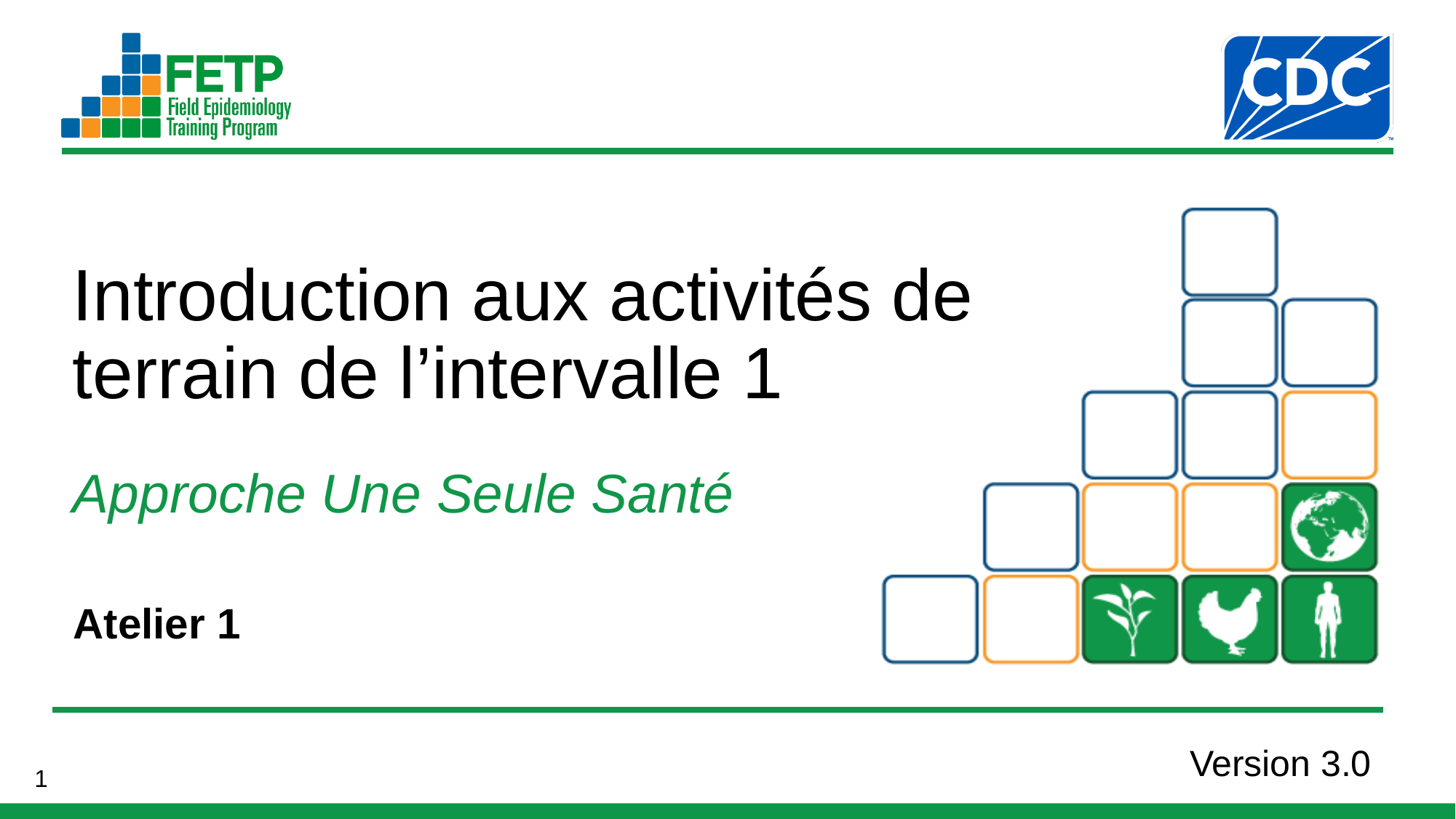

Introduction aux activités de terrain de l’intervalle 1
Atelier 1